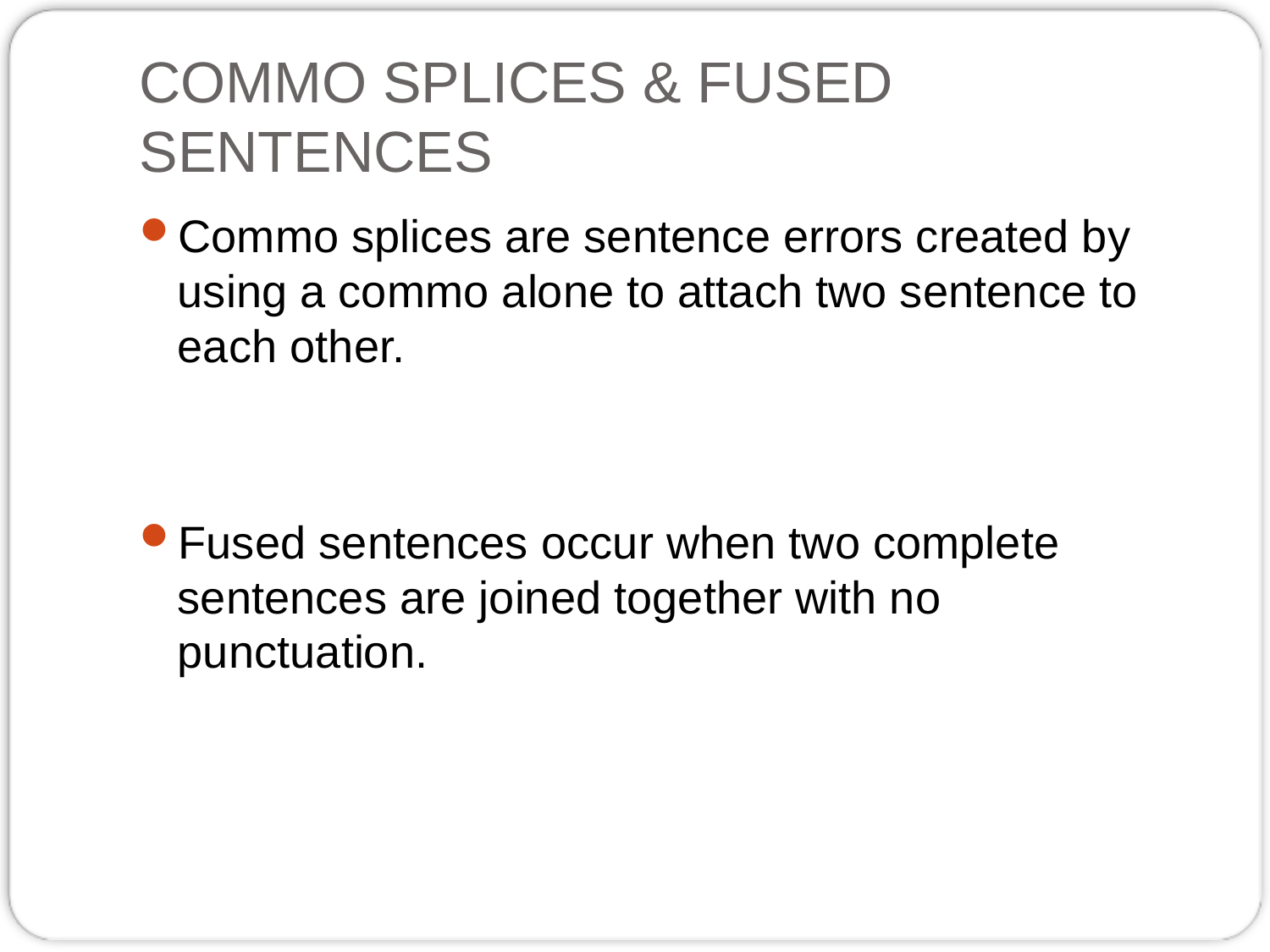

# COMMO SPLICES & FUSED SENTENCES
Commo splices are sentence errors created by using a commo alone to attach two sentence to each other.

Fused sentences occur when two complete sentences are joined together with no punctuation.